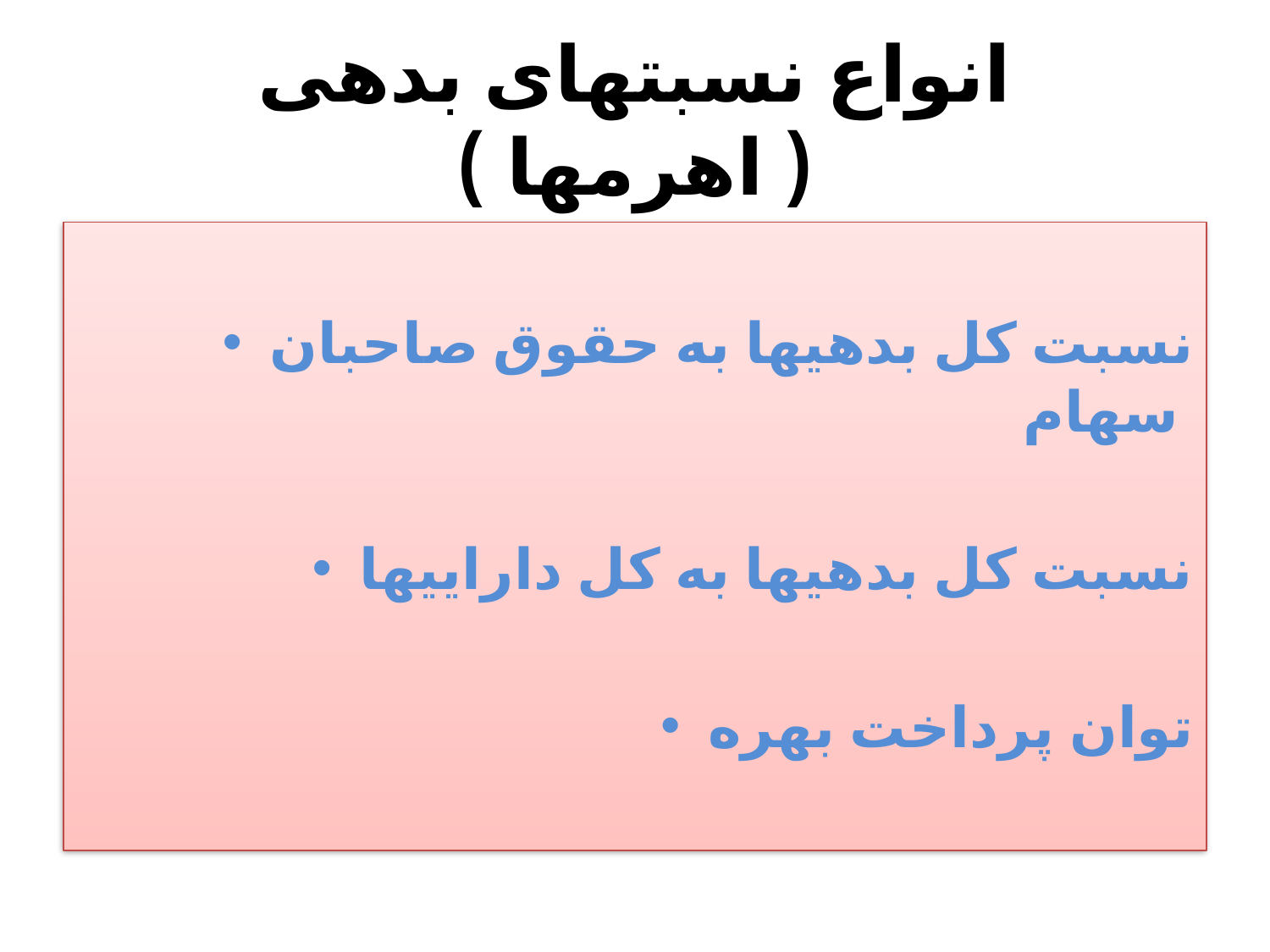

# انواع نسبتهای بدهی ( اهرمها )

نسبت کل بدهیها به حقوق صاحبان سهام

نسبت کل بدهیها به کل داراییها

توان پرداخت بهره